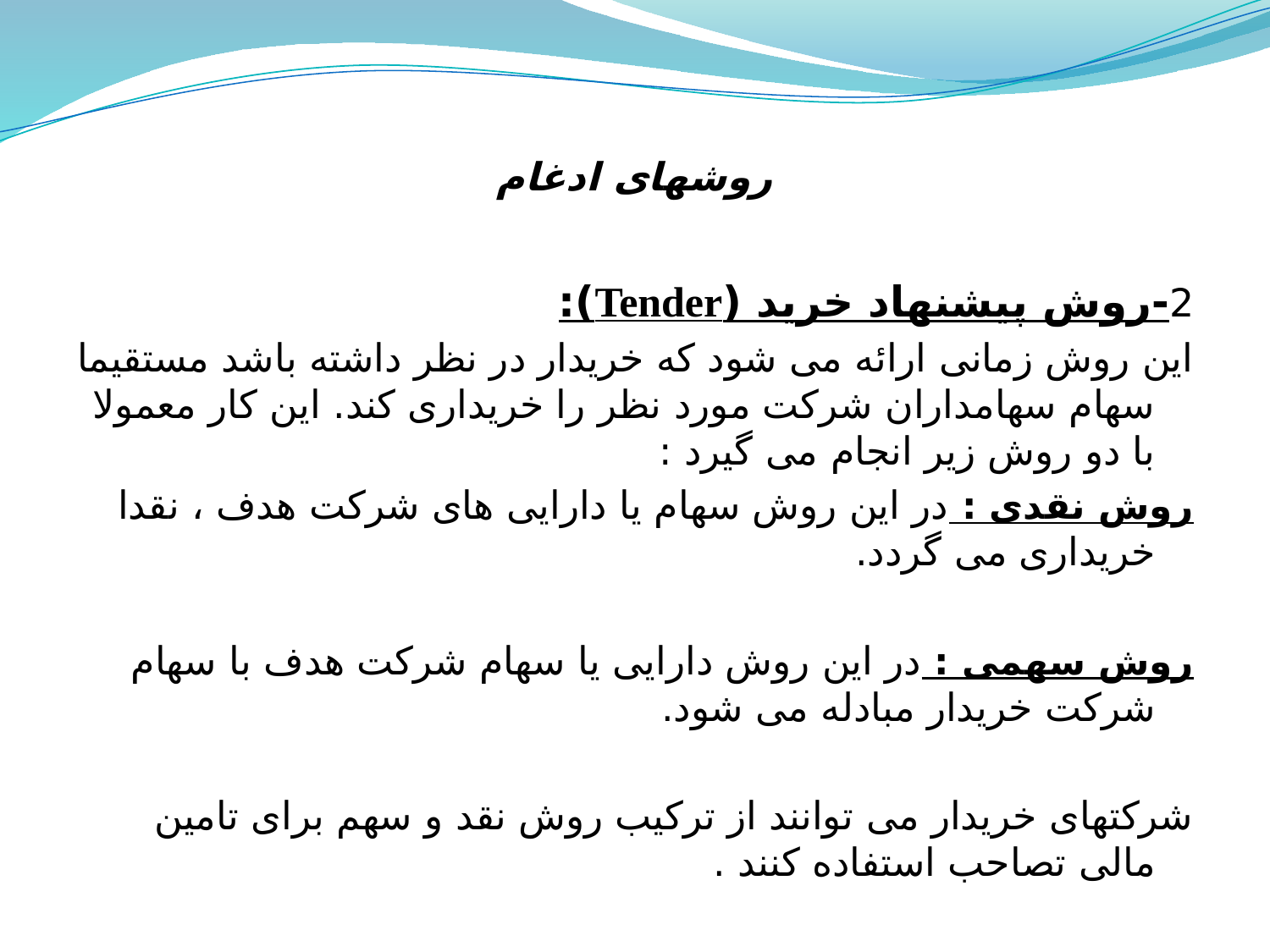

# روشهای ادغام
2-روش پیشنهاد خرید (Tender):
این روش زمانی ارائه می شود که خریدار در نظر داشته باشد مستقیما سهام سهامداران شرکت مورد نظر را خریداری کند. این کار معمولا با دو روش زیر انجام می گیرد :
روش نقدی : در این روش سهام یا دارایی های شرکت هدف ، نقدا خریداری می گردد.

روش سهمی : در این روش دارایی یا سهام شرکت هدف با سهام شرکت خریدار مبادله می شود.

شرکتهای خریدار می توانند از ترکیب روش نقد و سهم برای تامین مالی تصاحب استفاده کنند .

روشهای تامین مالی به وضعیت شرکت هدف و میزان توانایی مالی شرکت خریدار بستگی دارد.